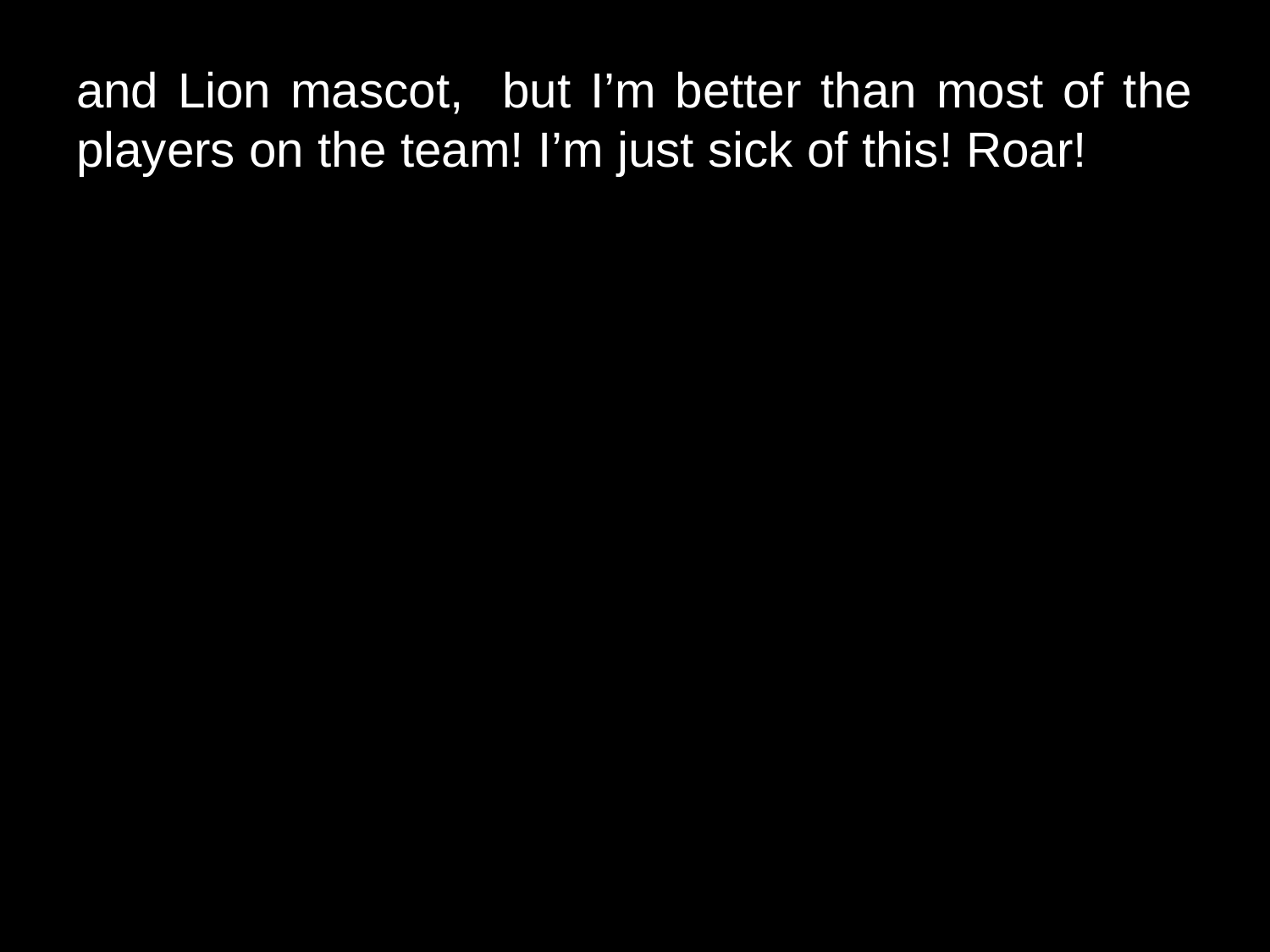

# and Lion mascot,  but I’m better than most of the players on the team! I’m just sick of this! Roar!